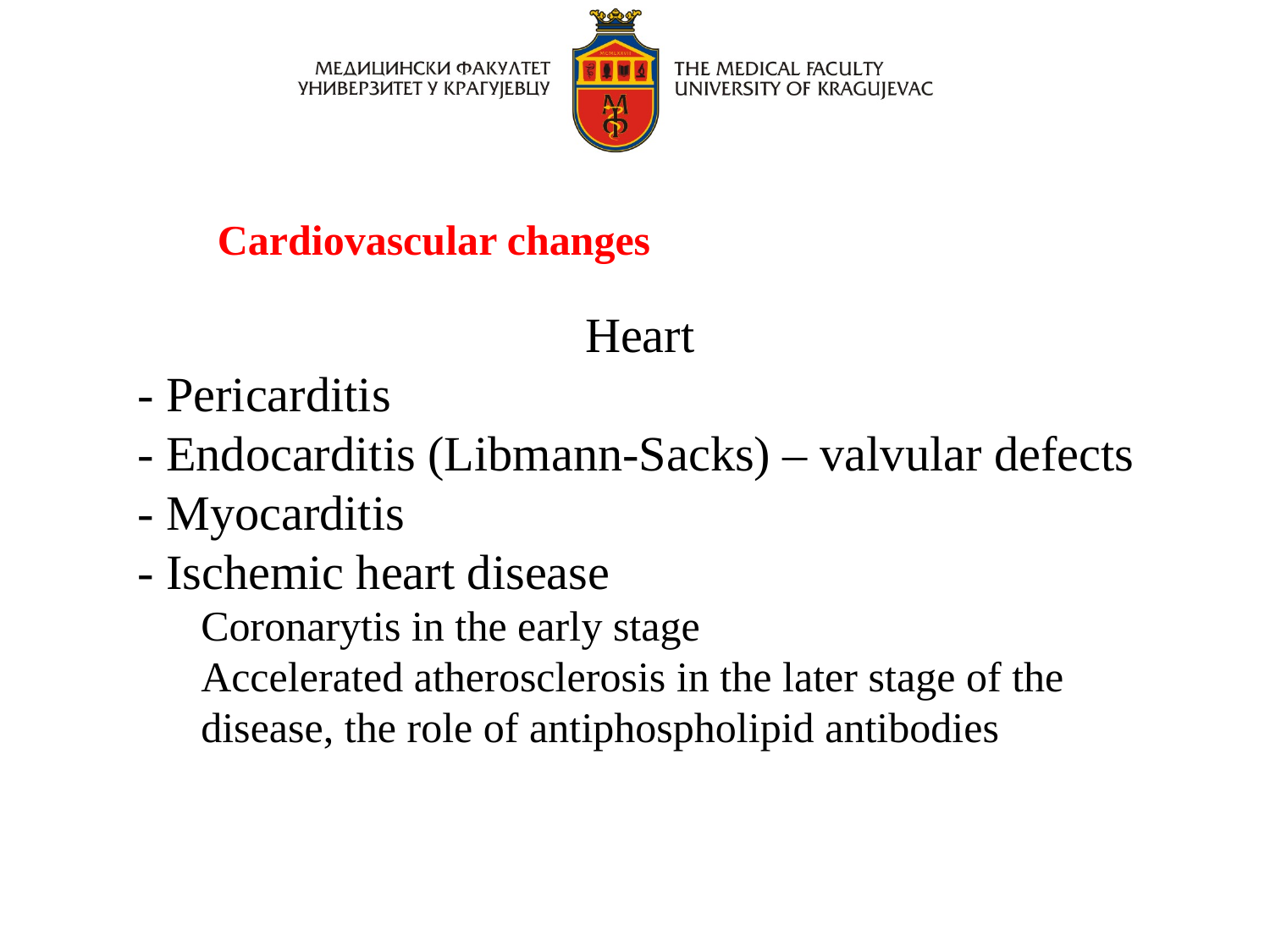

Cardiovascular changes
Heart
- Pericarditis
- Endocarditis (Libmann-Sacks) – valvular defects
- Myocarditis
- Ischemic heart disease
Coronarytis in the early stage
Accelerated atherosclerosis in the later stage of the disease, the role of antiphospholipid antibodies